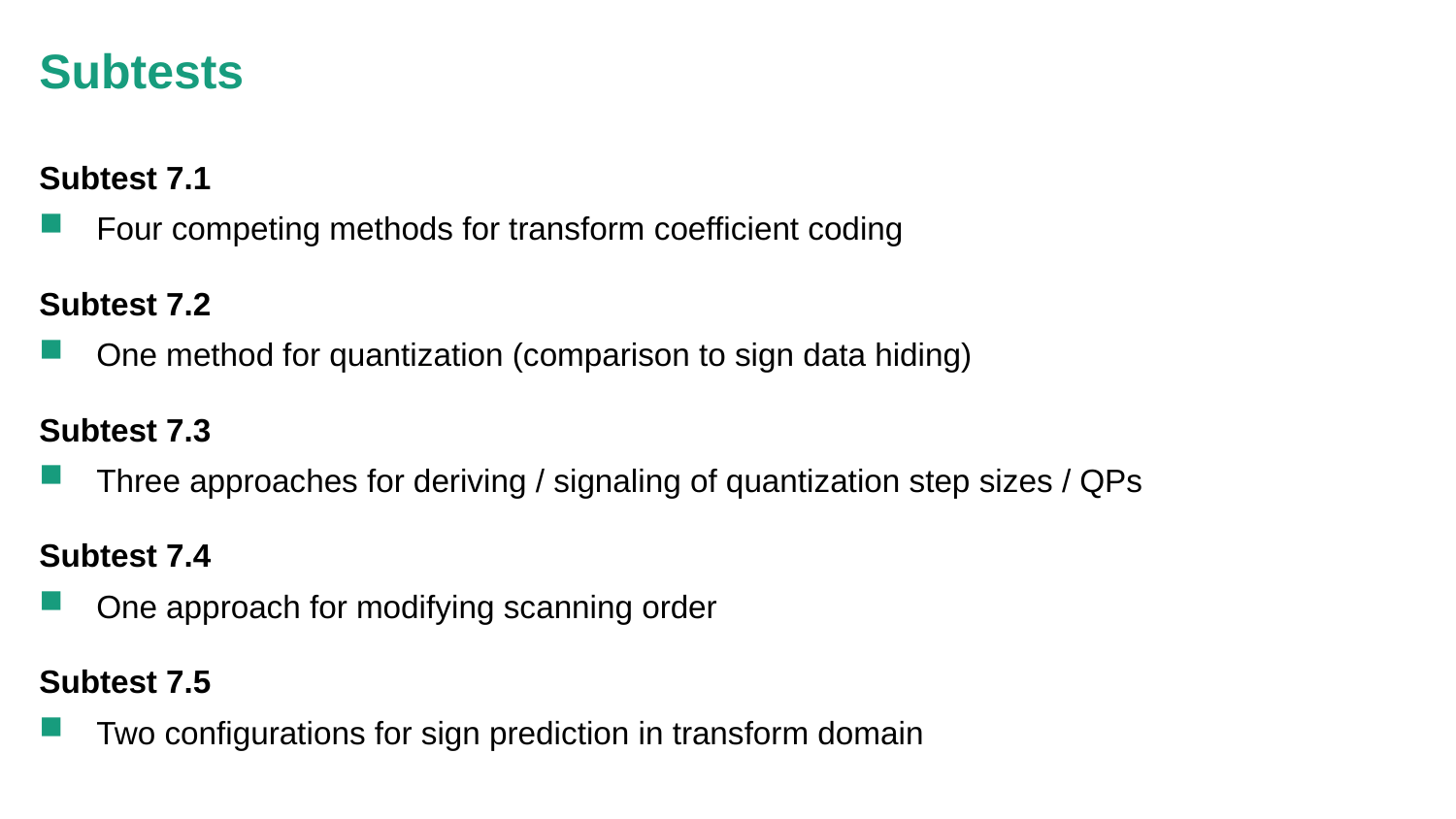

# Subtests
Subtest 7.1
Four competing methods for transform coefficient coding
Subtest 7.2
One method for quantization (comparison to sign data hiding)
Subtest 7.3
Three approaches for deriving / signaling of quantization step sizes / QPs
Subtest 7.4
One approach for modifying scanning order
Subtest 7.5
Two configurations for sign prediction in transform domain